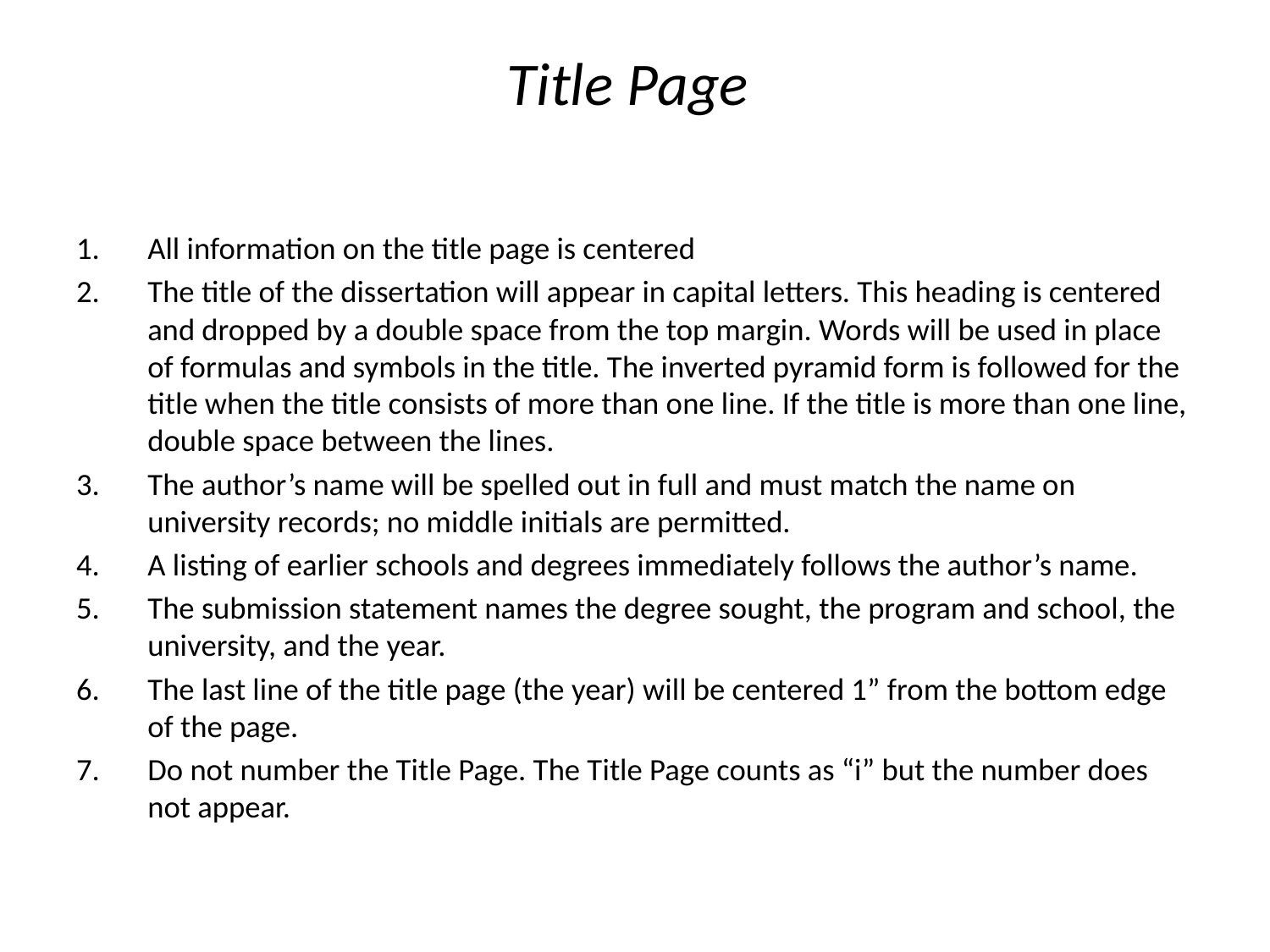

# Title Page
All information on the title page is centered
The title of the dissertation will appear in capital letters. This heading is centered and dropped by a double space from the top margin. Words will be used in place of formulas and symbols in the title. The inverted pyramid form is followed for the title when the title consists of more than one line. If the title is more than one line, double space between the lines.
The author’s name will be spelled out in full and must match the name on university records; no middle initials are permitted.
A listing of earlier schools and degrees immediately follows the author’s name.
The submission statement names the degree sought, the program and school, the university, and the year.
The last line of the title page (the year) will be centered 1” from the bottom edge of the page.
Do not number the Title Page. The Title Page counts as “i” but the number does not appear.